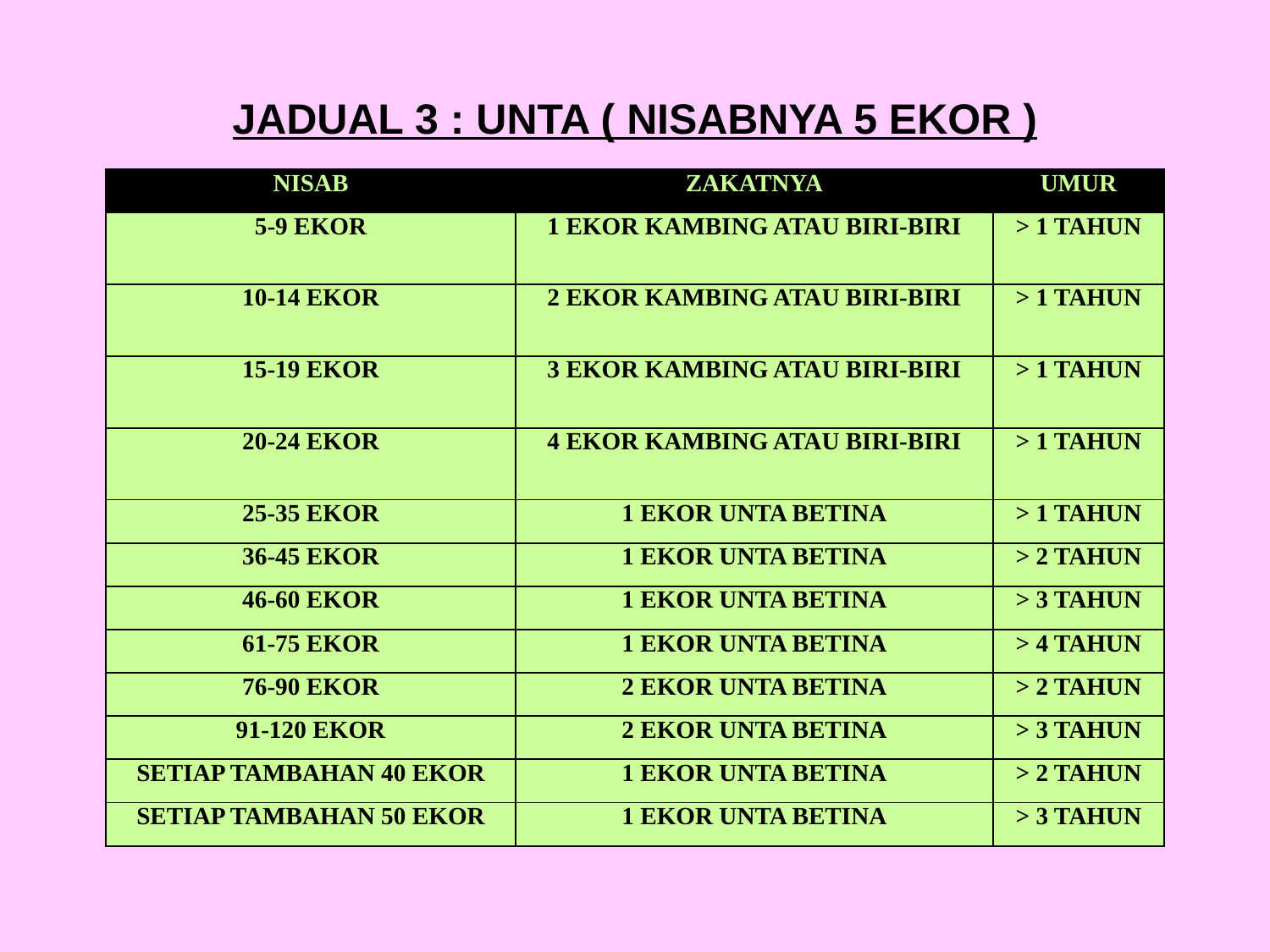

JADUAL 3 : UNTA ( NISABNYA 5 EKOR )
| NISAB | ZAKATNYA | UMUR |
| --- | --- | --- |
| 5-9 EKOR | 1 EKOR KAMBING ATAU BIRI-BIRI | > 1 TAHUN |
| 10-14 EKOR | 2 EKOR KAMBING ATAU BIRI-BIRI | > 1 TAHUN |
| 15-19 EKOR | 3 EKOR KAMBING ATAU BIRI-BIRI | > 1 TAHUN |
| 20-24 EKOR | 4 EKOR KAMBING ATAU BIRI-BIRI | > 1 TAHUN |
| 25-35 EKOR | 1 EKOR UNTA BETINA | > 1 TAHUN |
| 36-45 EKOR | 1 EKOR UNTA BETINA | > 2 TAHUN |
| 46-60 EKOR | 1 EKOR UNTA BETINA | > 3 TAHUN |
| 61-75 EKOR | 1 EKOR UNTA BETINA | > 4 TAHUN |
| 76-90 EKOR | 2 EKOR UNTA BETINA | > 2 TAHUN |
| 91-120 EKOR | 2 EKOR UNTA BETINA | > 3 TAHUN |
| SETIAP TAMBAHAN 40 EKOR | 1 EKOR UNTA BETINA | > 2 TAHUN |
| SETIAP TAMBAHAN 50 EKOR | 1 EKOR UNTA BETINA | > 3 TAHUN |